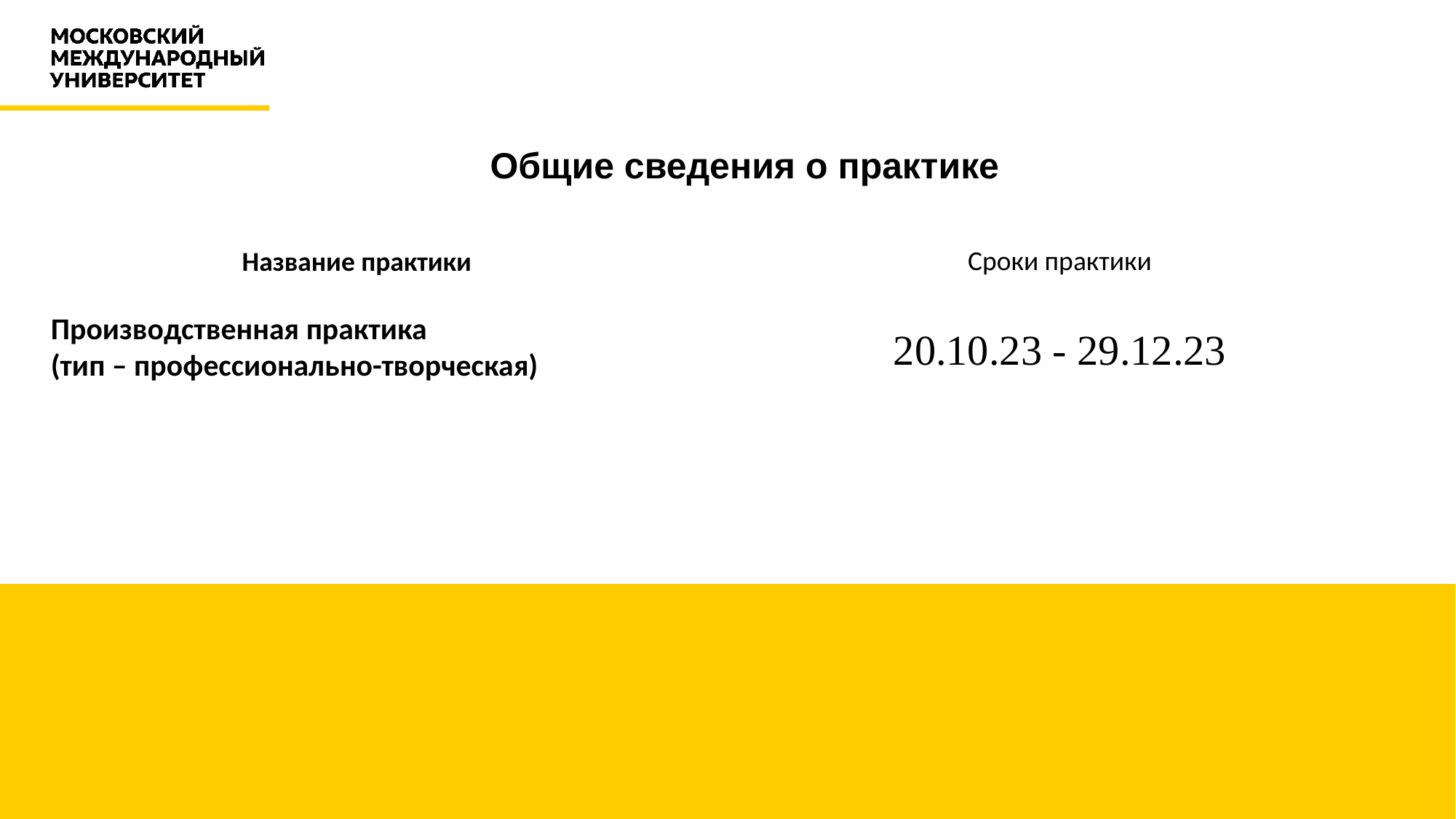

# Общие сведения о практике
Сроки практики

20.10.23 - 29.12.23
Название практики

Производственная практика
(тип – профессионально-творческая)